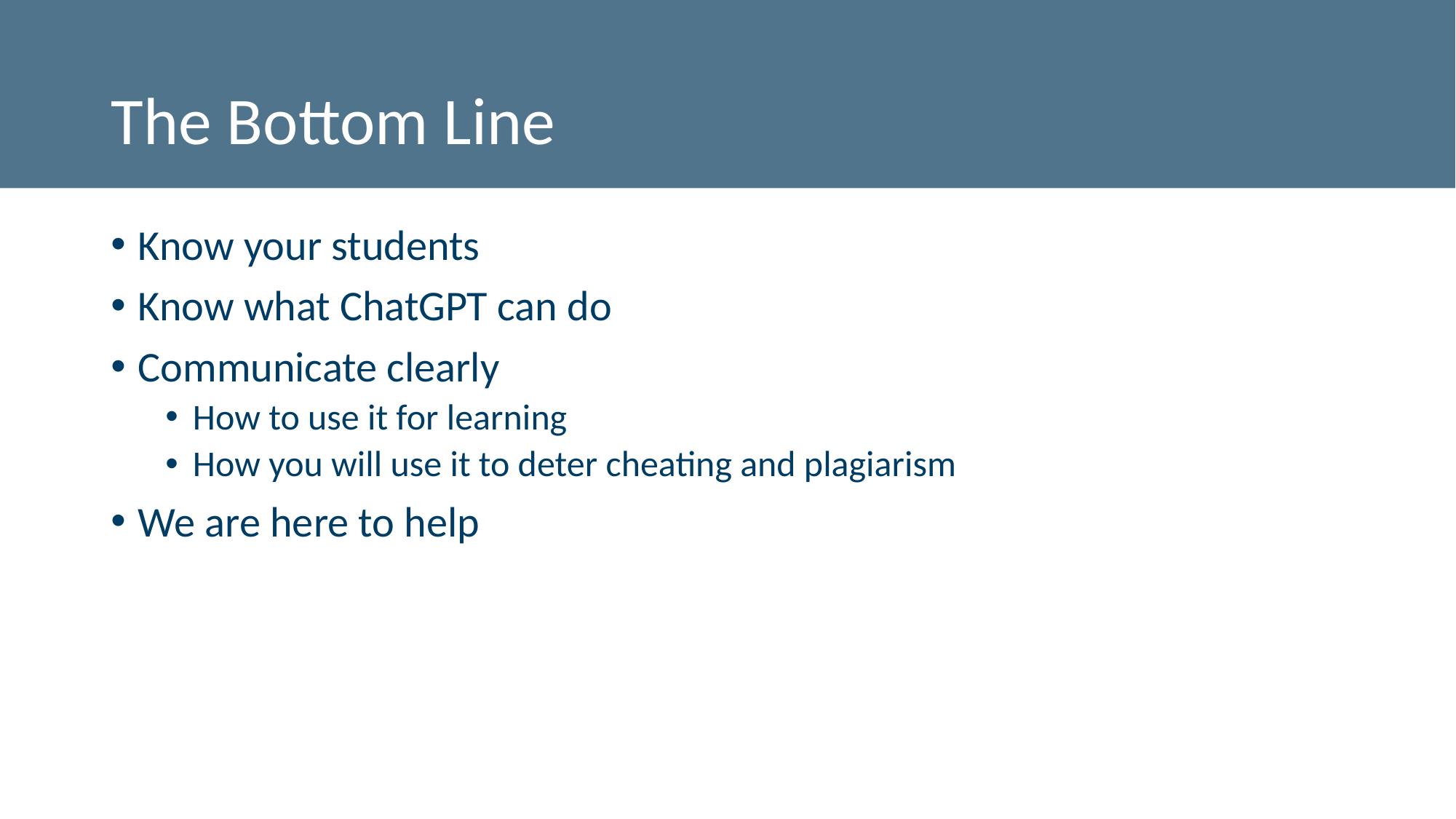

# The Bottom Line

Know your students
Know what ChatGPT can do
Communicate clearly
How to use it for learning
How you will use it to deter cheating and plagiarism
We are here to help